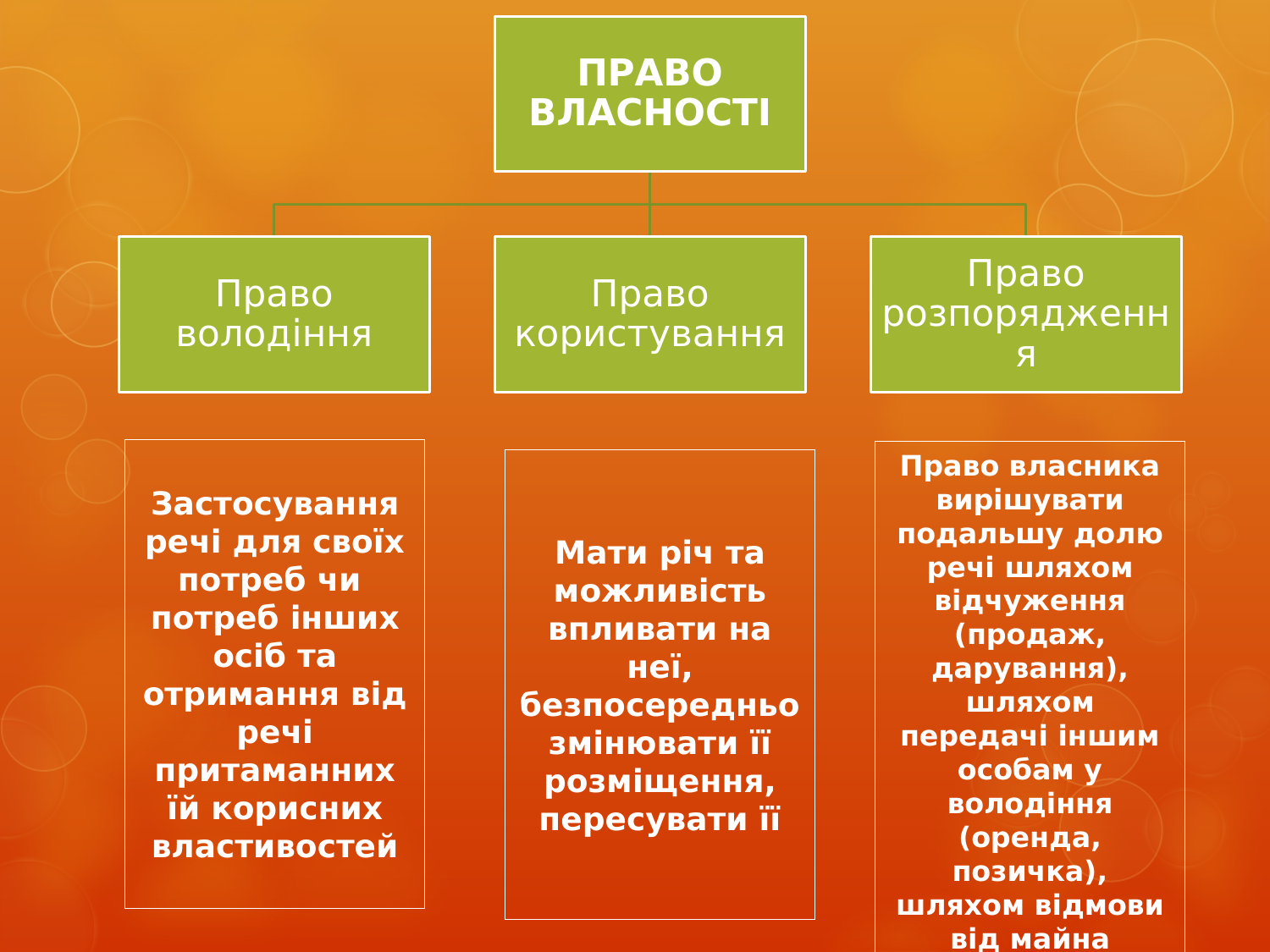

ПРАВО ВЛАСНОСТІ
Право володіння
Право користування
Право розпорядження
#

Застосування речі для своїх потреб чи  потреб інших осіб та отримання від речі притаманних їй корисних властивостей

Право власника вирішувати подальшу долю речі шляхом відчуження (продаж, дарування), шляхом передачі іншим особам у володіння (оренда, позичка), шляхом відмови від майна

Мати річ та можливість впливати на неї, безпосередньо змінювати її розміщення, пересувати її